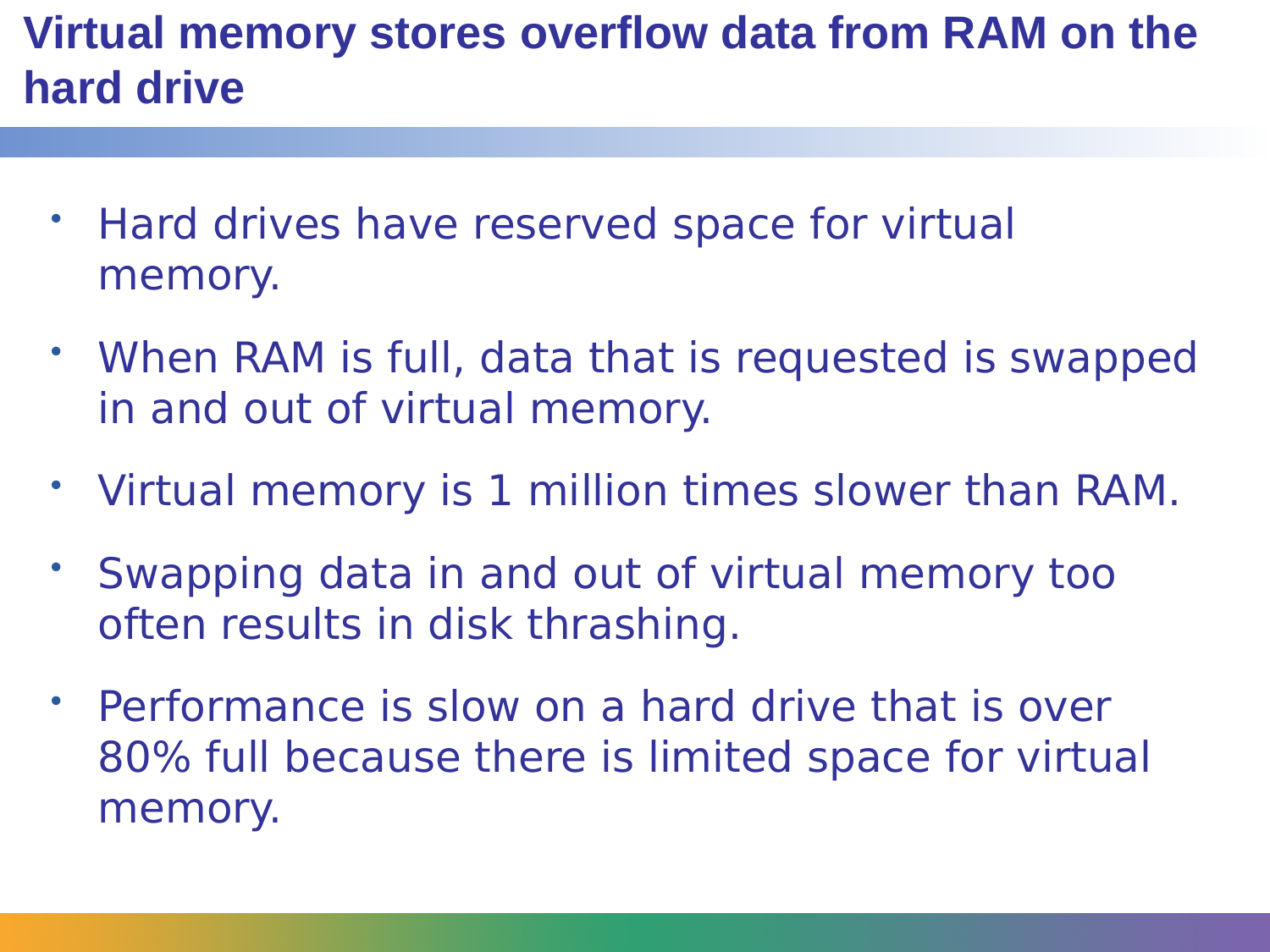

# Virtual memory stores overflow data from RAM on the hard drive
Hard drives have reserved space for virtual memory.
When RAM is full, data that is requested is swapped in and out of virtual memory.
Virtual memory is 1 million times slower than RAM.
Swapping data in and out of virtual memory too often results in disk thrashing.
Performance is slow on a hard drive that is over 80% full because there is limited space for virtual memory.